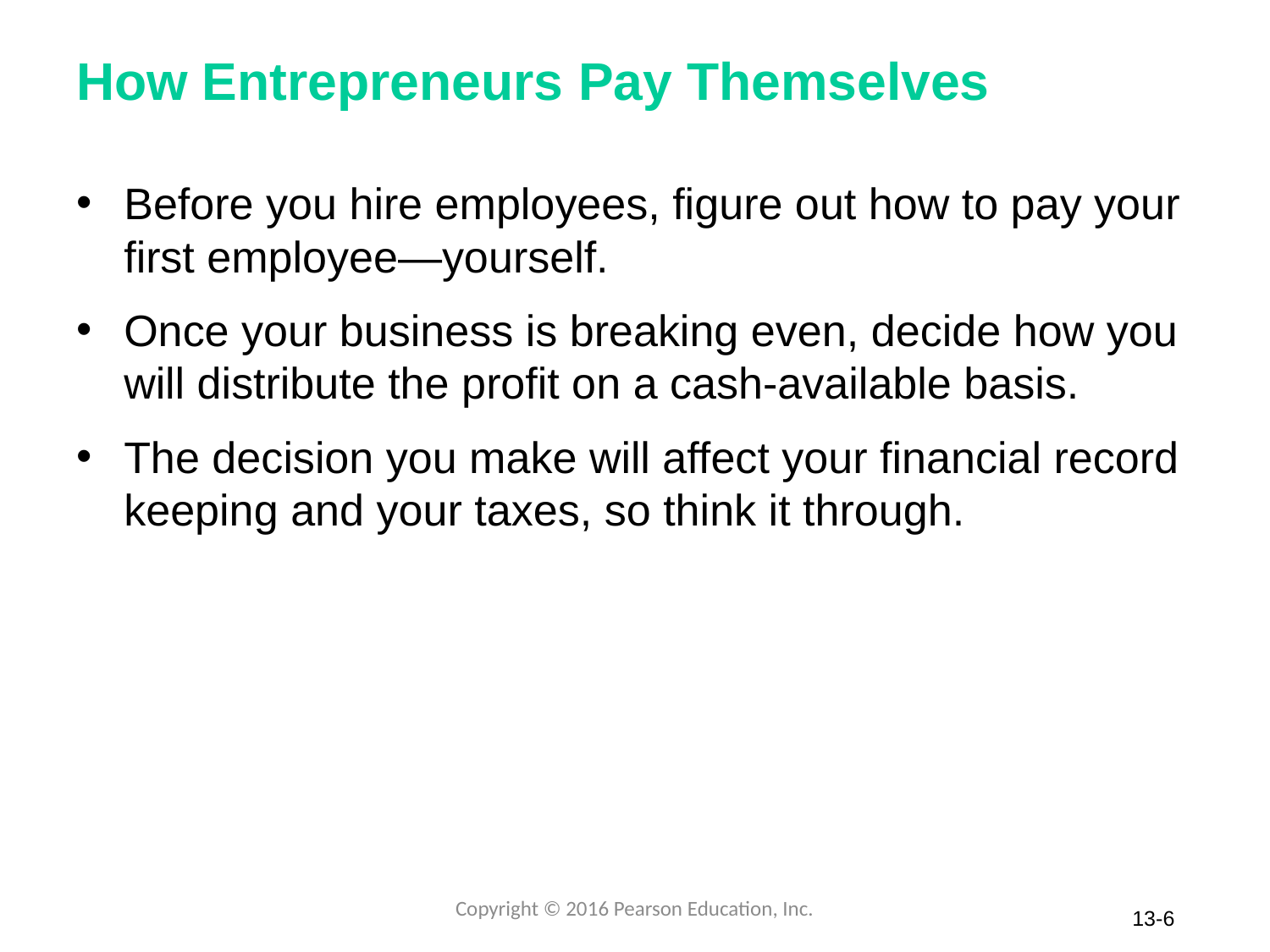

# How Entrepreneurs Pay Themselves
Before you hire employees, figure out how to pay your first employee—yourself.

Once your business is breaking even, decide how you will distribute the profit on a cash-available basis.

The decision you make will affect your financial record keeping and your taxes, so think it through.
Copyright © 2016 Pearson Education, Inc.